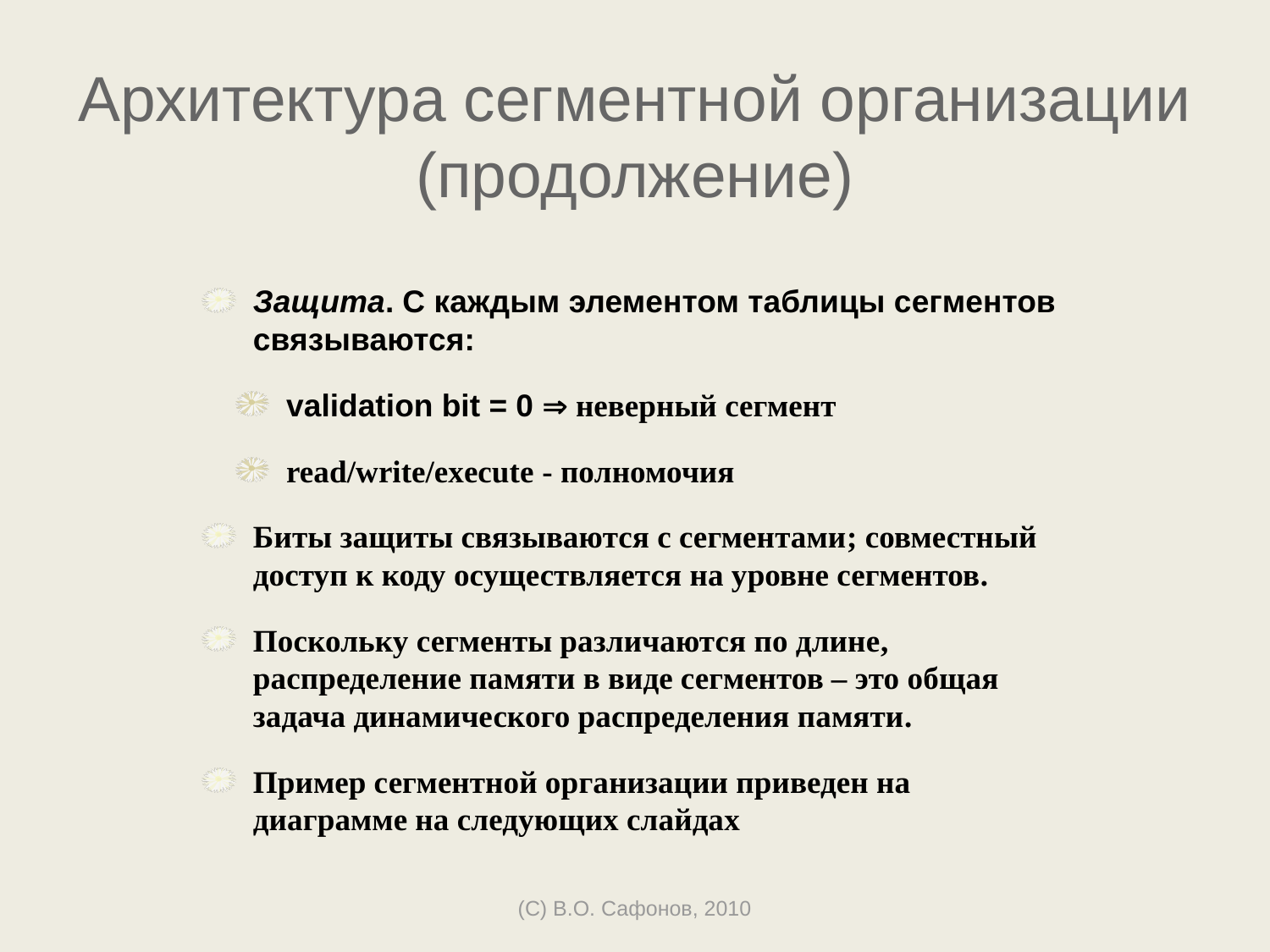

# Архитектура сегментной организации (продолжение)
Защита. С каждым элементом таблицы сегментов связываются:
validation bit = 0 ⇒ неверный сегмент
read/write/execute - полномочия
Биты защиты связываются с сегментами; совместный доступ к коду осуществляется на уровне сегментов.
Поскольку сегменты различаются по длине, распределение памяти в виде сегментов – это общая задача динамического распределения памяти.
Пример сегментной организации приведен на диаграмме на следующих слайдах

(C) В.О. Сафонов, 2010